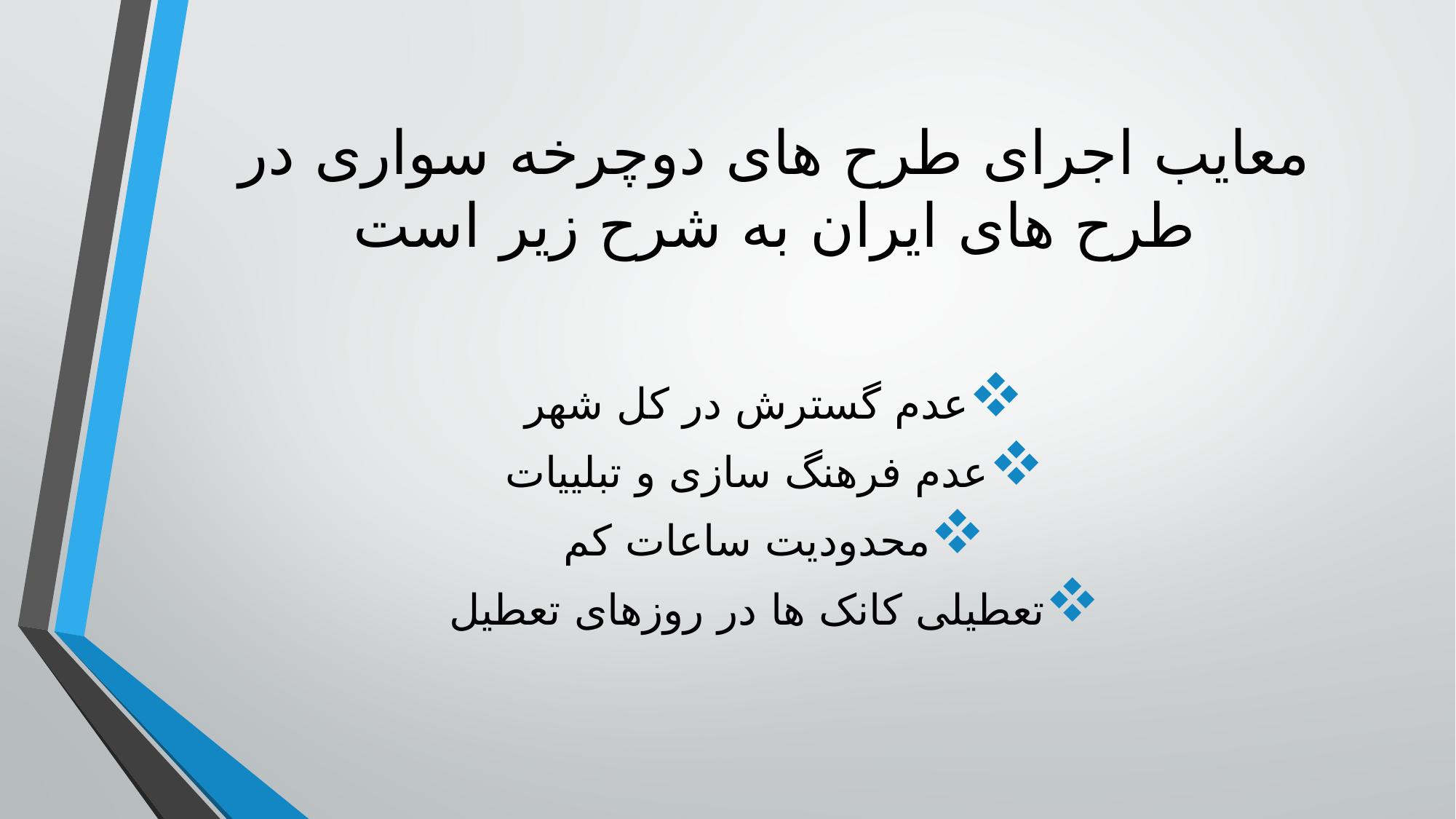

# معایب اجرای طرح های دوچرخه سواری در طرح های ایران به شرح زیر است
عدم گسترش در کل شهر
عدم فرهنگ سازی و تبلییات
محدودیت ساعات کم
تعطیلی کانک ها در روزهای تعطیل